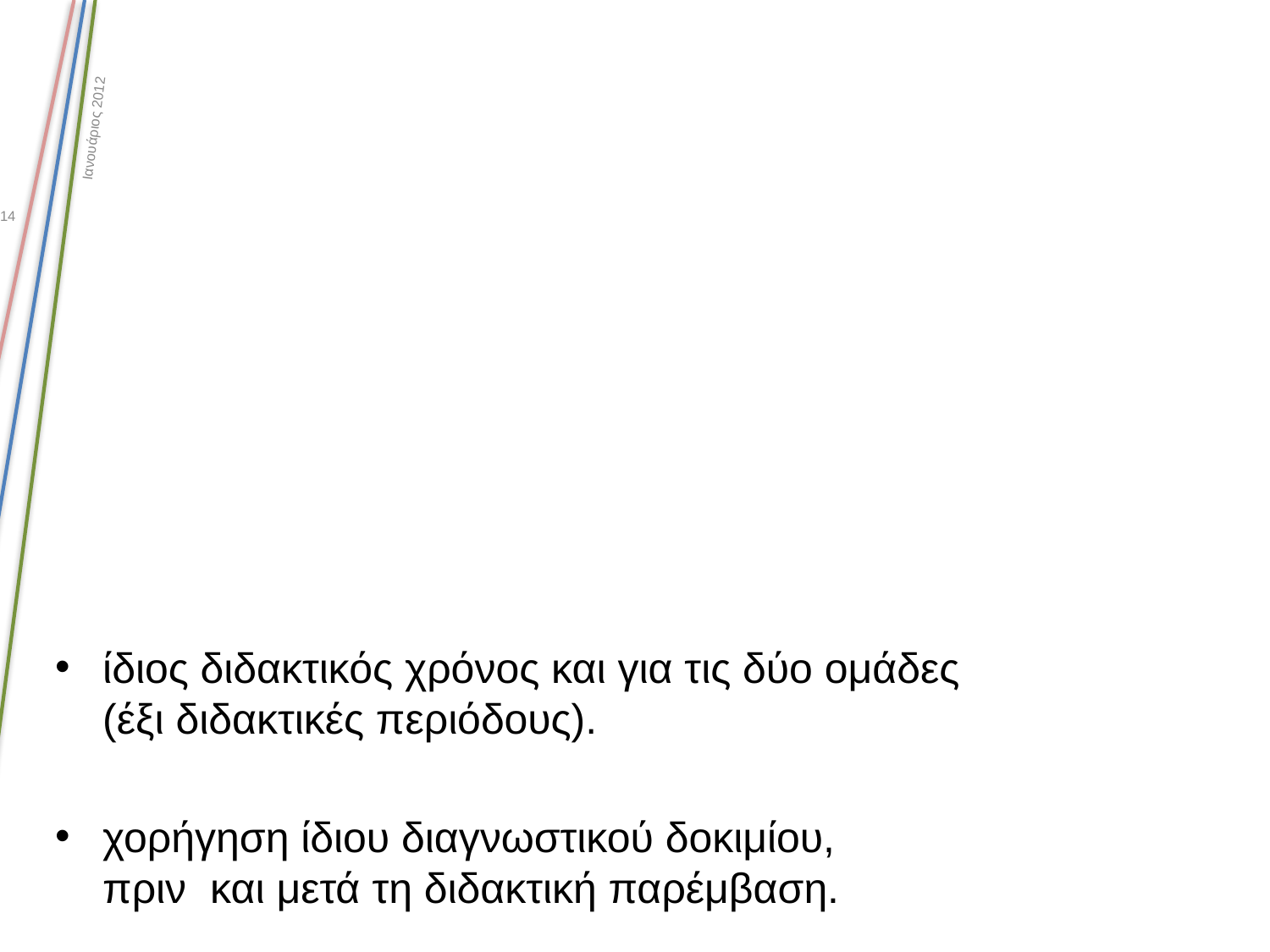

Ιανουάριος 2012
14
ίδιος διδακτικός χρόνος και για τις δύο ομάδες                  (έξι διδακτικές περιόδους).

χορήγηση ίδιου διαγνωστικού δοκιμίου,                           πριν  και μετά τη διδακτική παρέμβαση.